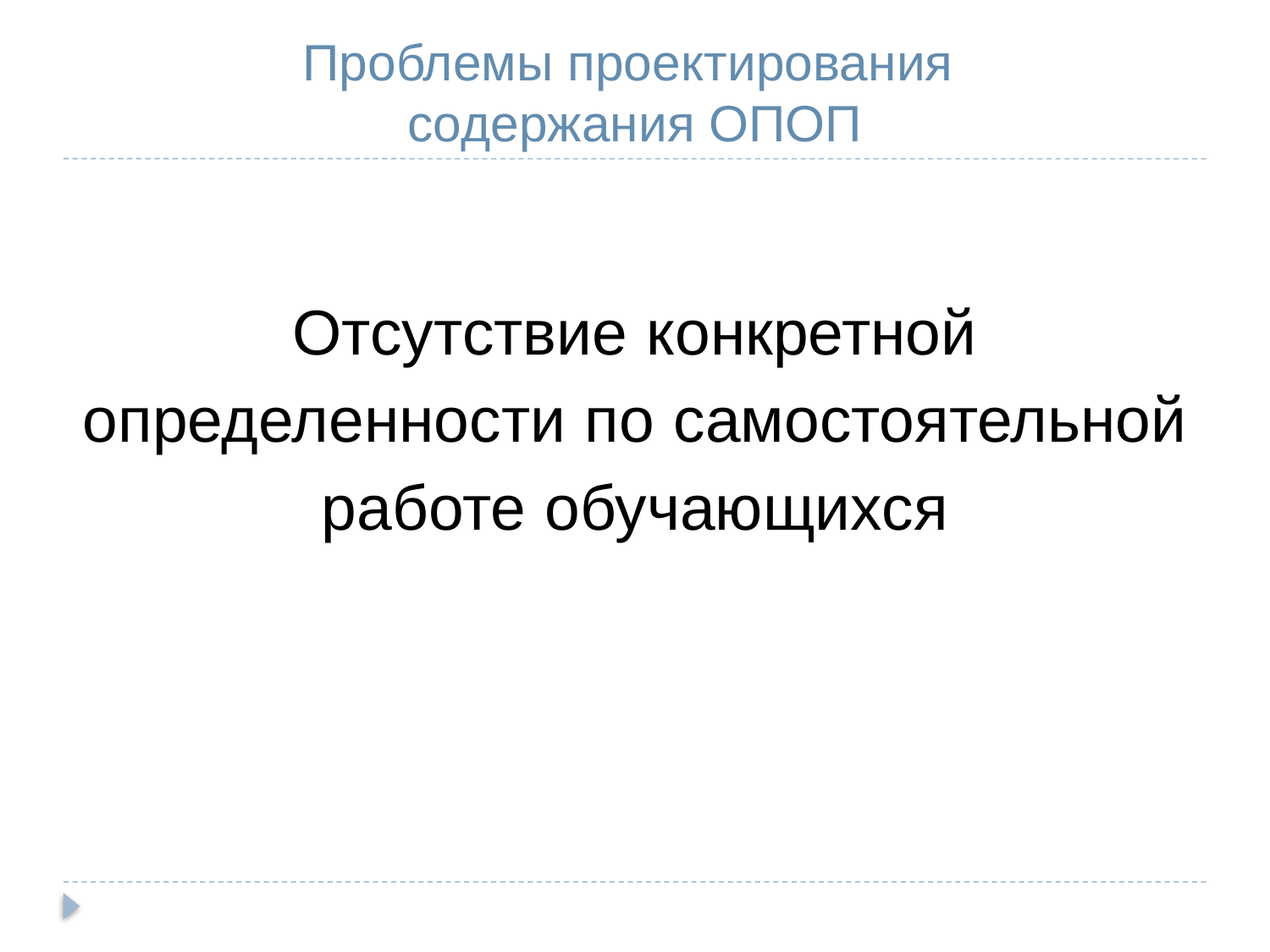

# Проблемы проектирования содержания ОПОП

Отсутствие конкретной определенности по самостоятельной работе обучающихся